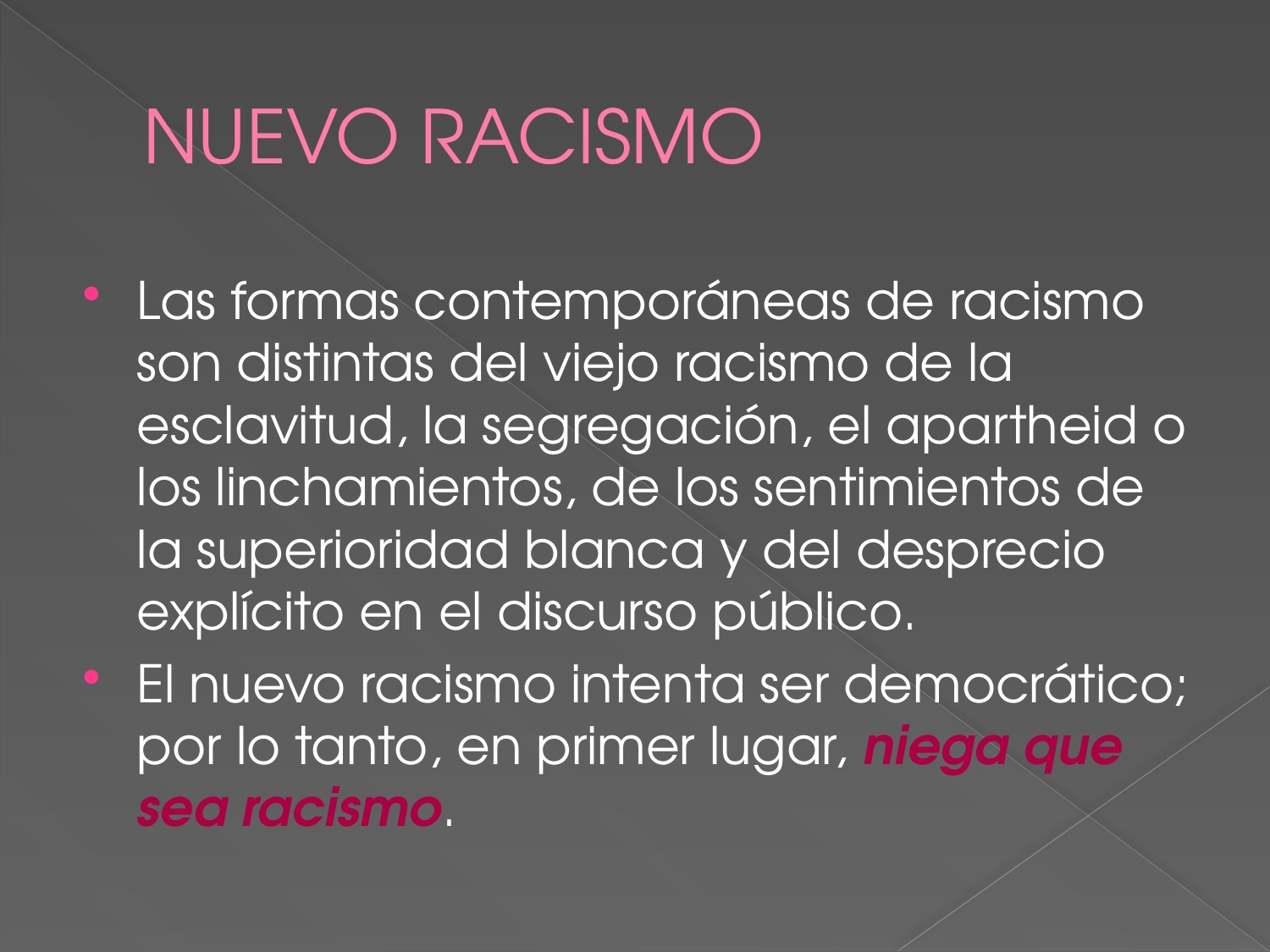

# NUEVO RACISMO
Las formas contemporáneas de racismo  son distintas del viejo racismo de la esclavitud, la segregación, el apartheid o los linchamientos, de los sentimientos de la superioridad blanca y del desprecio explícito en el discurso público.
El nuevo racismo intenta ser democrático; por lo tanto, en primer lugar, niega que sea racismo.